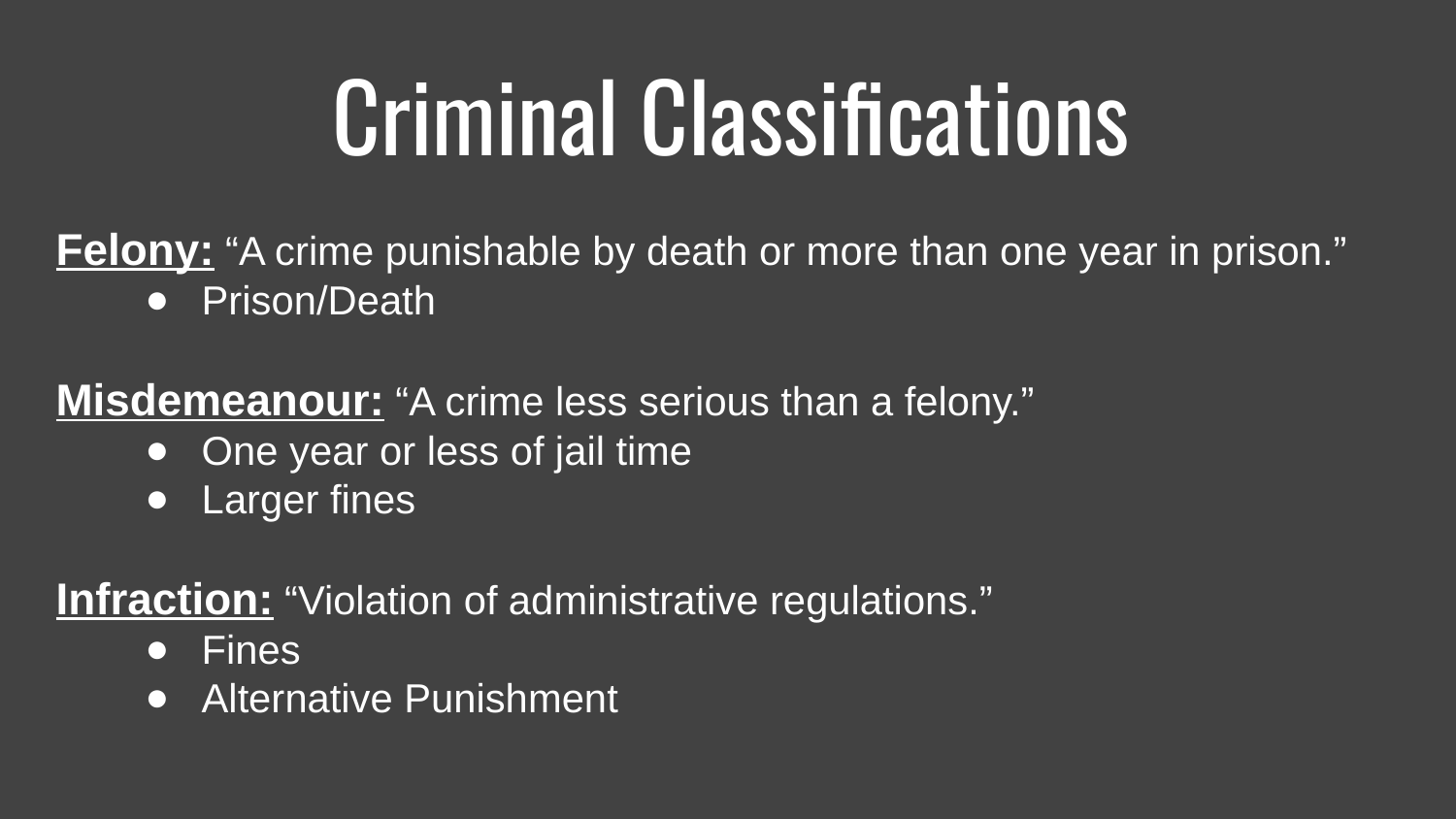

# Criminal Classifications
Felony: “A crime punishable by death or more than one year in prison.”
Prison/Death

Misdemeanour: “A crime less serious than a felony.”
One year or less of jail time
Larger fines

Infraction: “Violation of administrative regulations.”
Fines
Alternative Punishment